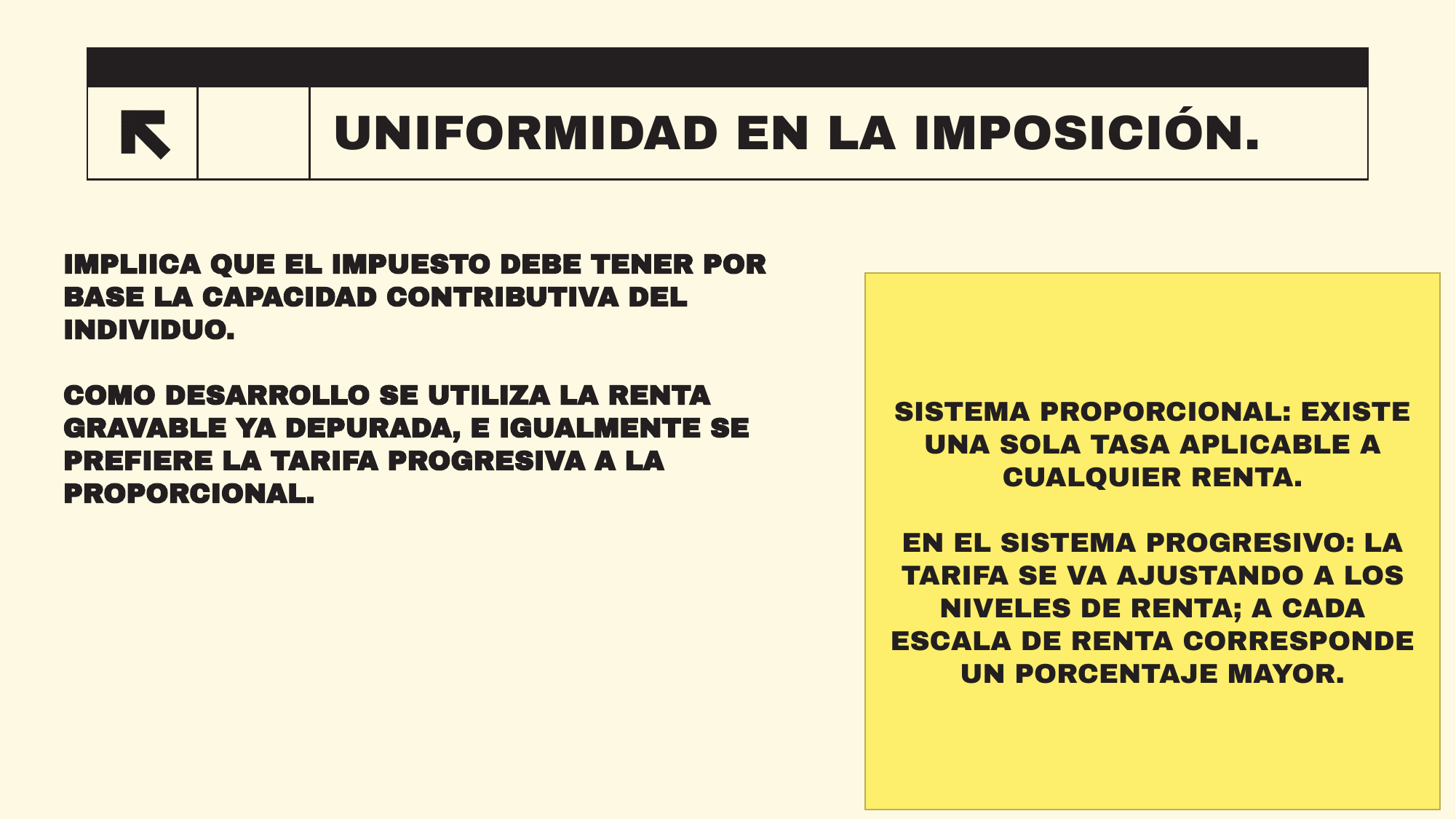

# UNIFORMIDAD EN LA IMPOSICIÓN.

15
IMPLIICA QUE EL IMPUESTO DEBE TENER POR BASE LA CAPACIDAD CONTRIBUTIVA DEL INDIVIDUO.

COMO DESARROLLO SE UTILIZA LA RENTA GRAVABLE YA DEPURADA, E IGUALMENTE SE PREFIERE LA TARIFA PROGRESIVA A LA PROPORCIONAL.
SISTEMA PROPORCIONAL: EXISTE UNA SOLA TASA APLICABLE A CUALQUIER RENTA.

EN EL SISTEMA PROGRESIVO: LA TARIFA SE VA AJUSTANDO A LOS NIVELES DE RENTA; A CADA ESCALA DE RENTA CORRESPONDE UN PORCENTAJE MAYOR.